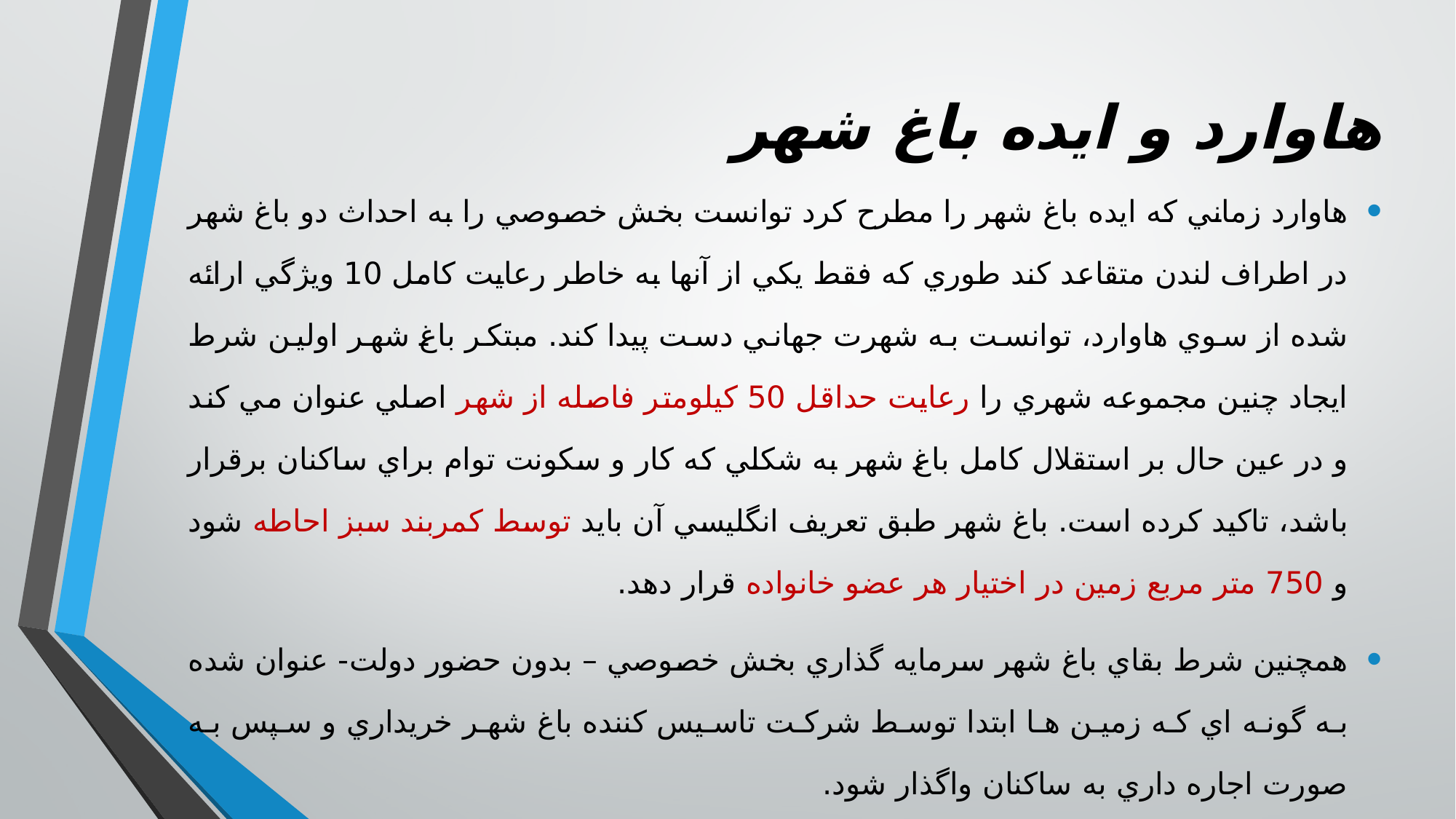

# هاوارد و ایده باغ شهر
هاوارد زماني كه ايده باغ شهر را مطرح كرد توانست بخش خصوصي را به احداث دو باغ شهر در اطراف لندن متقاعد كند طوري كه فقط يكي از آنها به خاطر رعايت كامل 10 ويژگي ارائه شده از سوي هاوارد، توانست به شهرت جهاني دست پيدا كند. مبتكر باغ شهر اولين شرط ايجاد چنين مجموعه شهري را رعايت حداقل 50 كيلومتر فاصله از شهر اصلي عنوان مي كند و در عين حال بر استقلال كامل باغ شهر به شكلي كه كار و سكونت توام براي ساكنان برقرار باشد، تاكيد كرده است. باغ شهر طبق تعريف انگليسي آن بايد توسط كمربند سبز احاطه شود و 750 متر مربع زمين در اختيار هر عضو خانواده قرار دهد.
همچنين شرط بقاي باغ شهر سرمايه گذاري بخش خصوصي – بدون حضور دولت- عنوان شده به گونه اي كه زمين ها ابتدا توسط شركت تاسيس كننده باغ شهر خريداري و سپس به صورت اجاره داري به ساكنان واگذار شود.